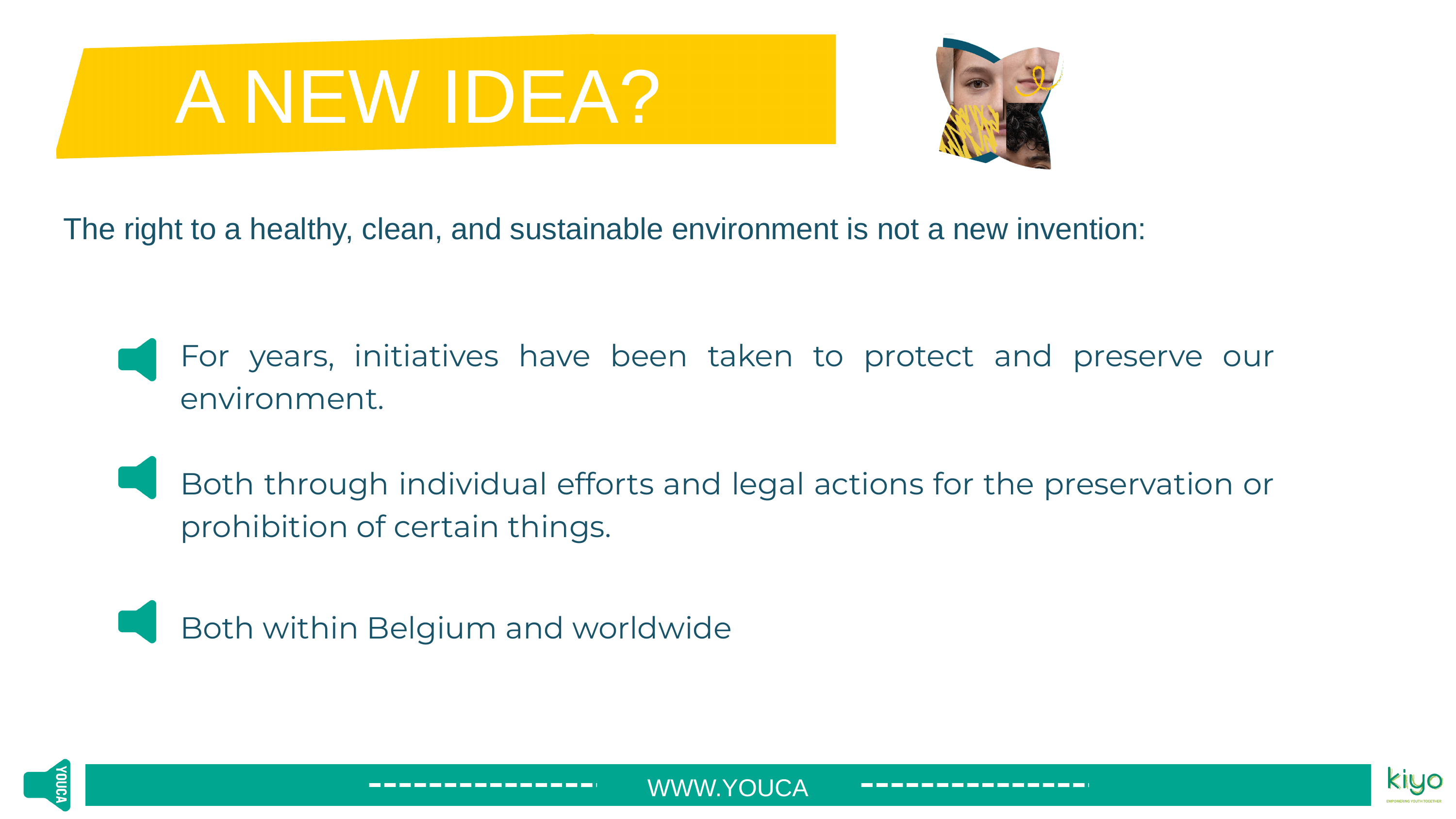

A NEW IDEA?

The right to a healthy, clean, and sustainable environment is not a new invention:
For years, initiatives have been taken to protect and preserve our environment.

Both through individual efforts and legal actions for the preservation or prohibition of certain things.

Both within Belgium and worldwide

WWW.YOUCA.BE